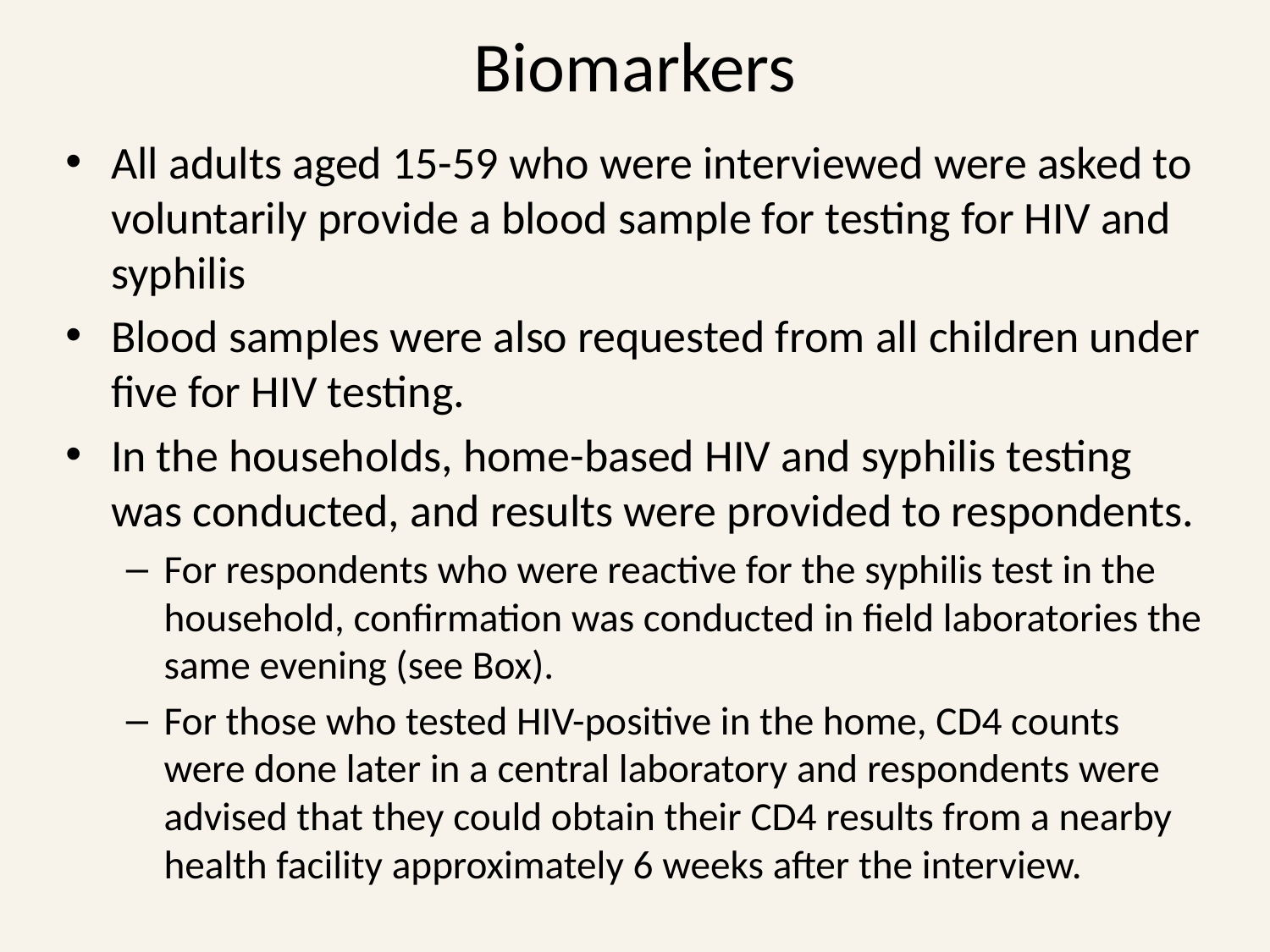

# Biomarkers
All adults aged 15-59 who were interviewed were asked to voluntarily provide a blood sample for testing for HIV and syphilis
Blood samples were also requested from all children under five for HIV testing.
In the households, home-based HIV and syphilis testing was conducted, and results were provided to respondents.
For respondents who were reactive for the syphilis test in the household, confirmation was conducted in field laboratories the same evening (see Box).
For those who tested HIV-positive in the home, CD4 counts were done later in a central laboratory and respondents were advised that they could obtain their CD4 results from a nearby health facility approximately 6 weeks after the interview.